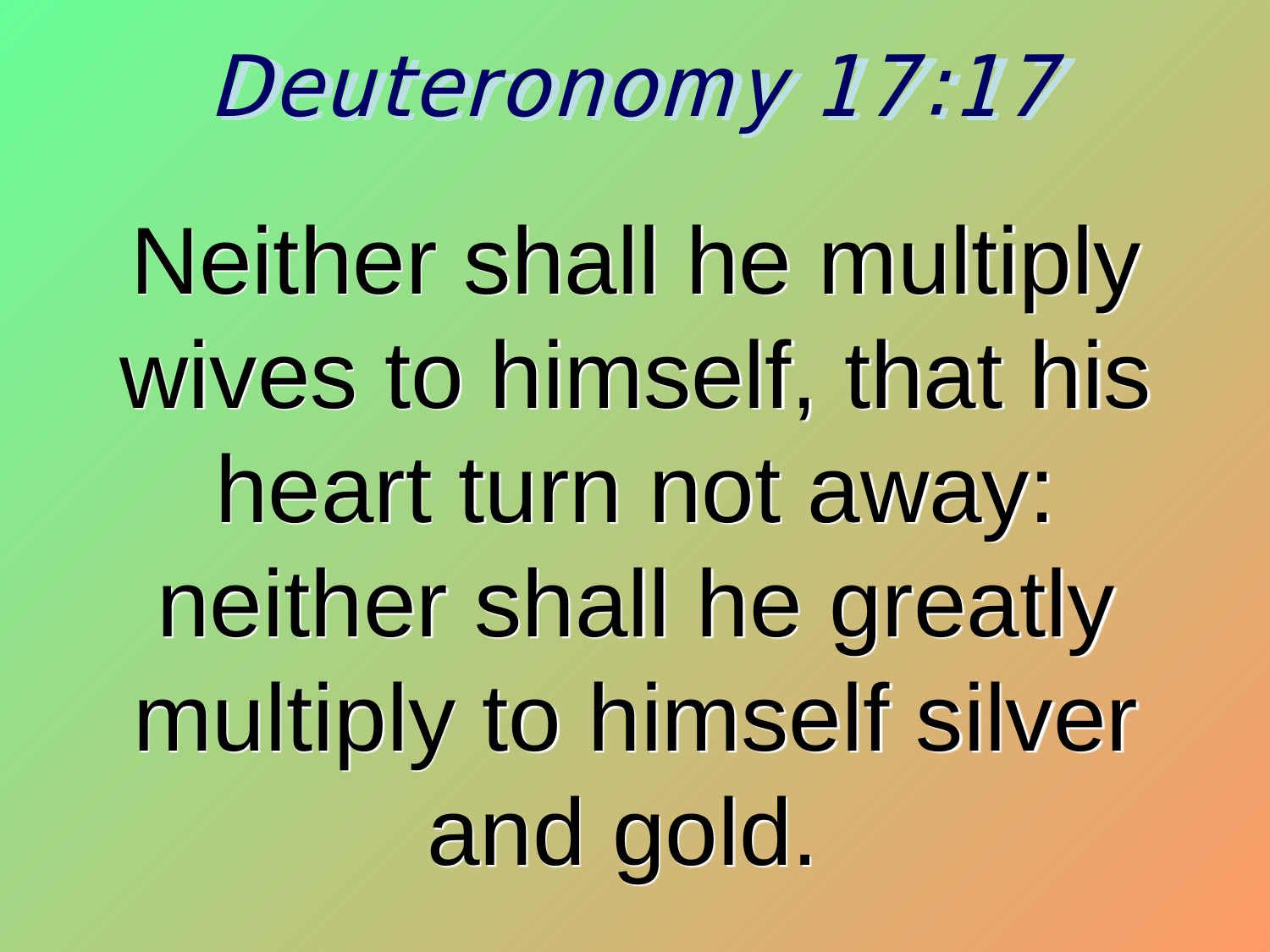

Deuteronomy 17:17
Neither shall he multiply wives to himself, that his heart turn not away: neither shall he greatly multiply to himself silver and gold.